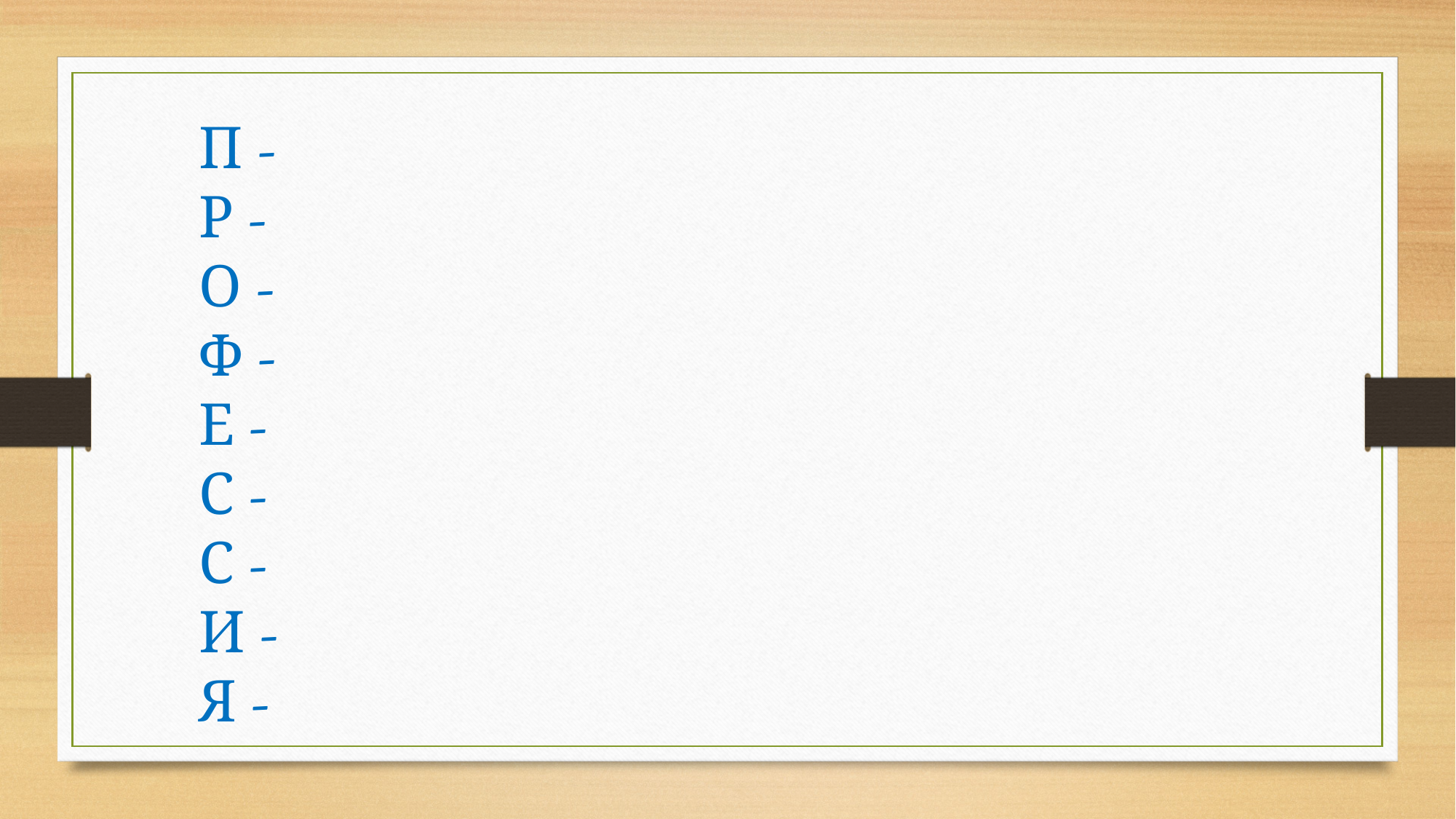

П -
Р -
О -
Ф -
Е -
С -
С -
И -
Я -